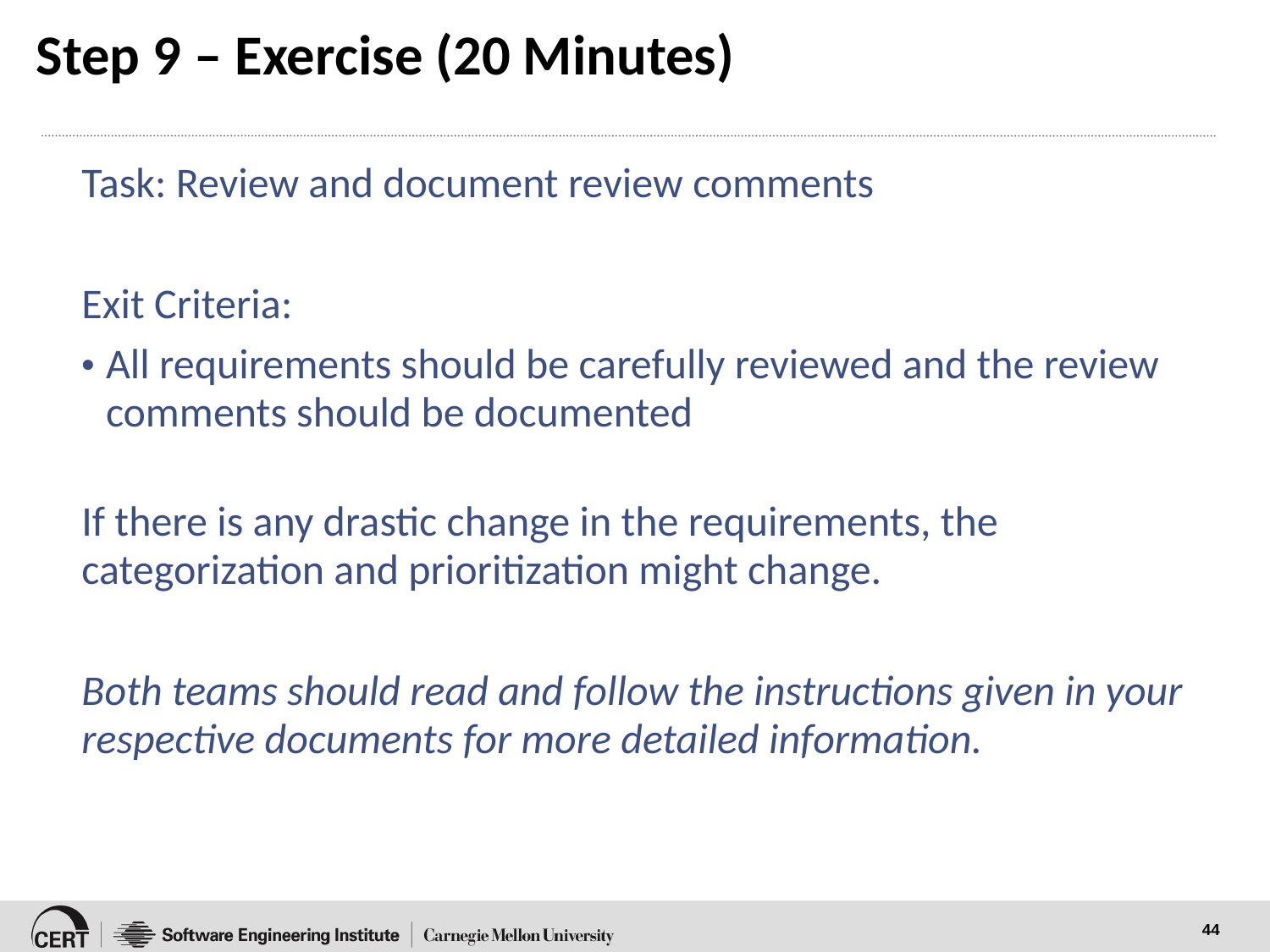

# Step 9 – Exercise (20 Minutes)
Task: Review and document review comments

Exit Criteria:
All requirements should be carefully reviewed and the review comments should be documented
If there is any drastic change in the requirements, the categorization and prioritization might change.

Both teams should read and follow the instructions given in your respective documents for more detailed information.